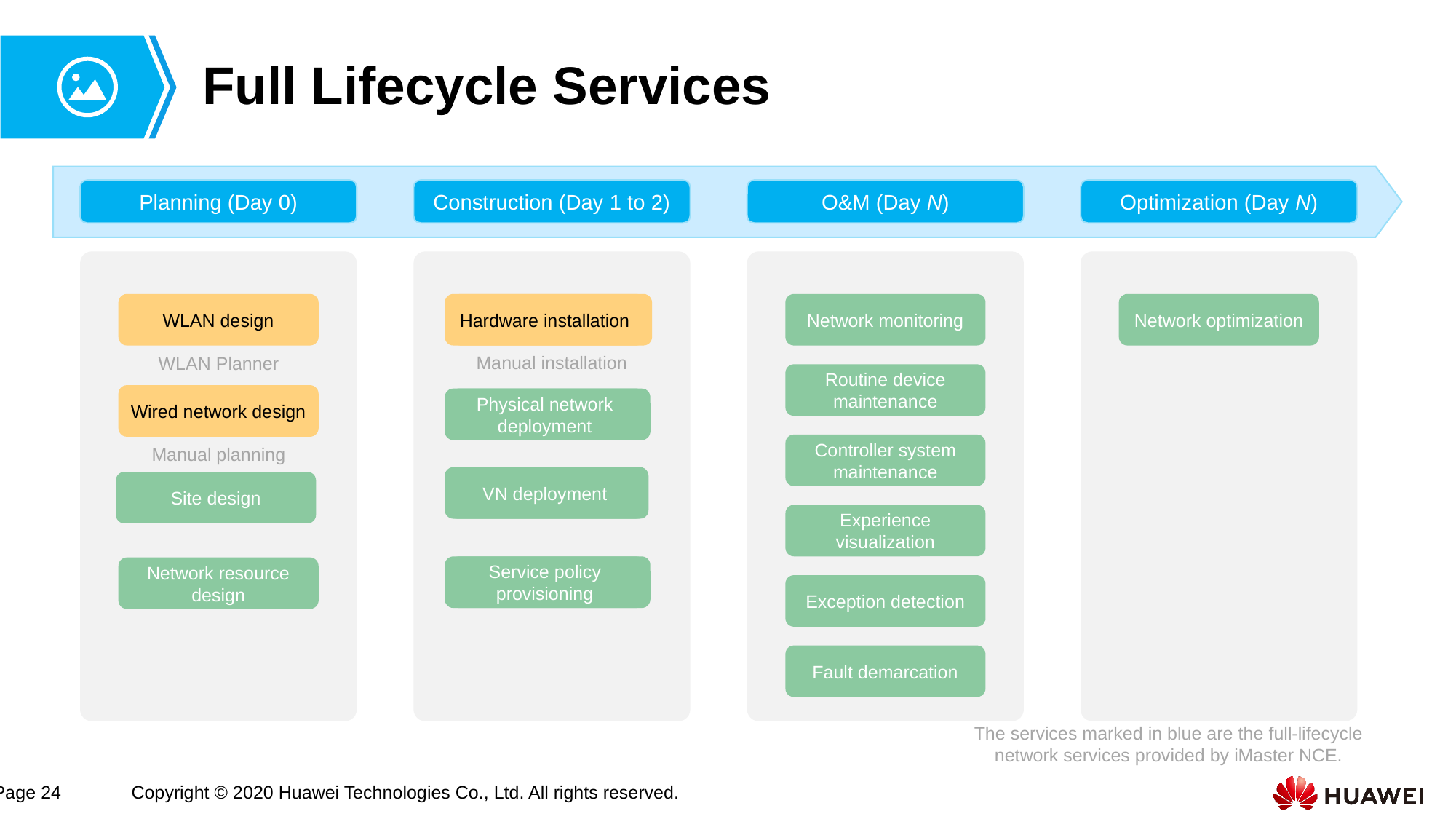

# Full Lifecycle Services

Planning (Day 0)
Construction (Day 1 to 2)
O&M (Day N)
Optimization (Day N)

WLAN design
Hardware installation
Hardware installation
Network monitoring
Network optimization
Manual installation
WLAN Planner
Routine device maintenance
Wired network design
Physical network deployment
Physical network deployment
Controller system maintenance
Manual planning
VN deployment
VN deployment
Site design
Experience visualization
Service policy provisioning
Service policy provisioning
Network resource design
Exception detection
Fault demarcation
The services marked in blue are the full-lifecycle network services provided by iMaster NCE.